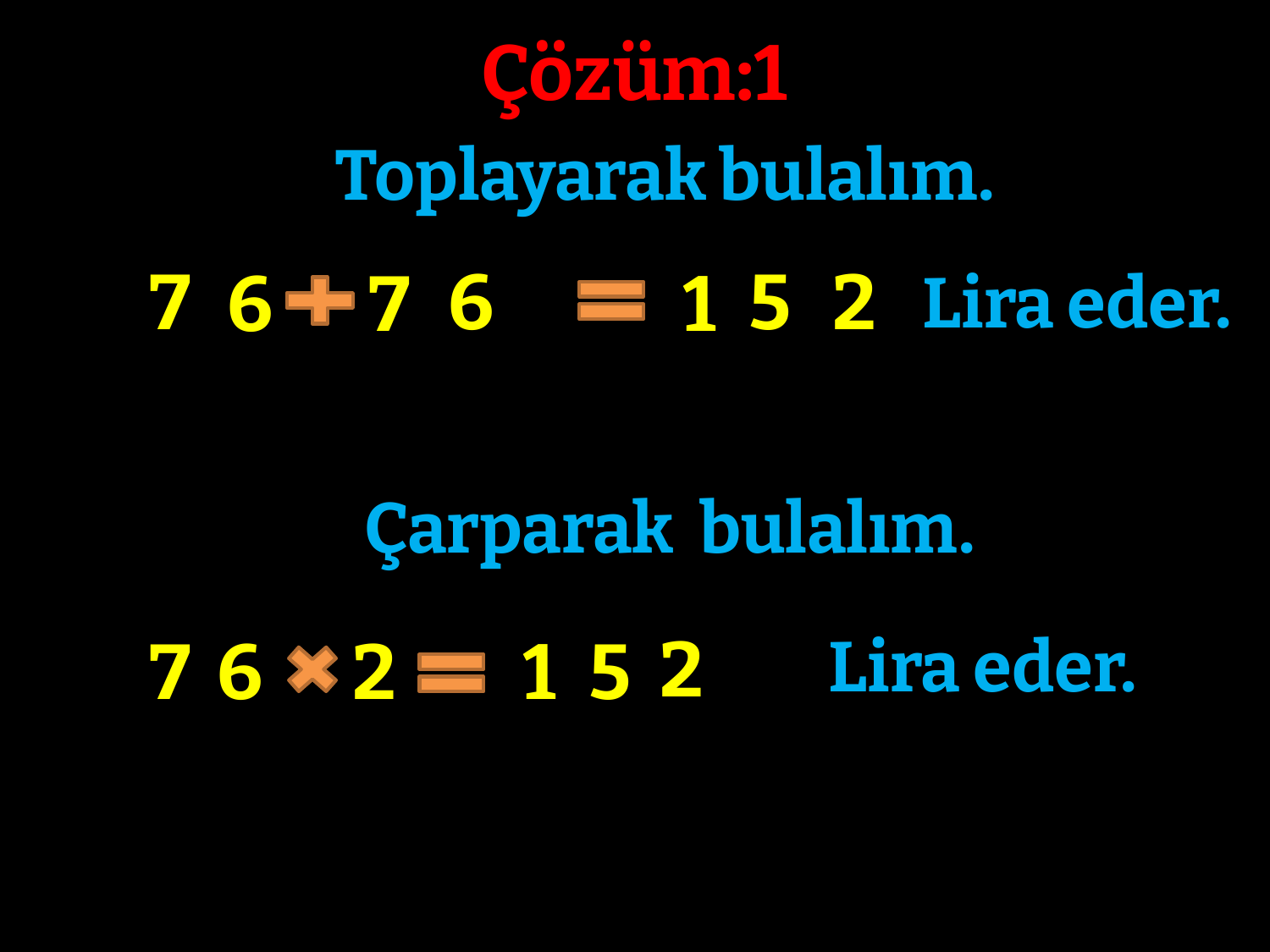

Çözüm:1
Toplayarak bulalım.
2
5
6
7
6
7
1
Lira eder.

#
Çarparak  bulalım.
2
1
Lira eder.
2
6
7
5